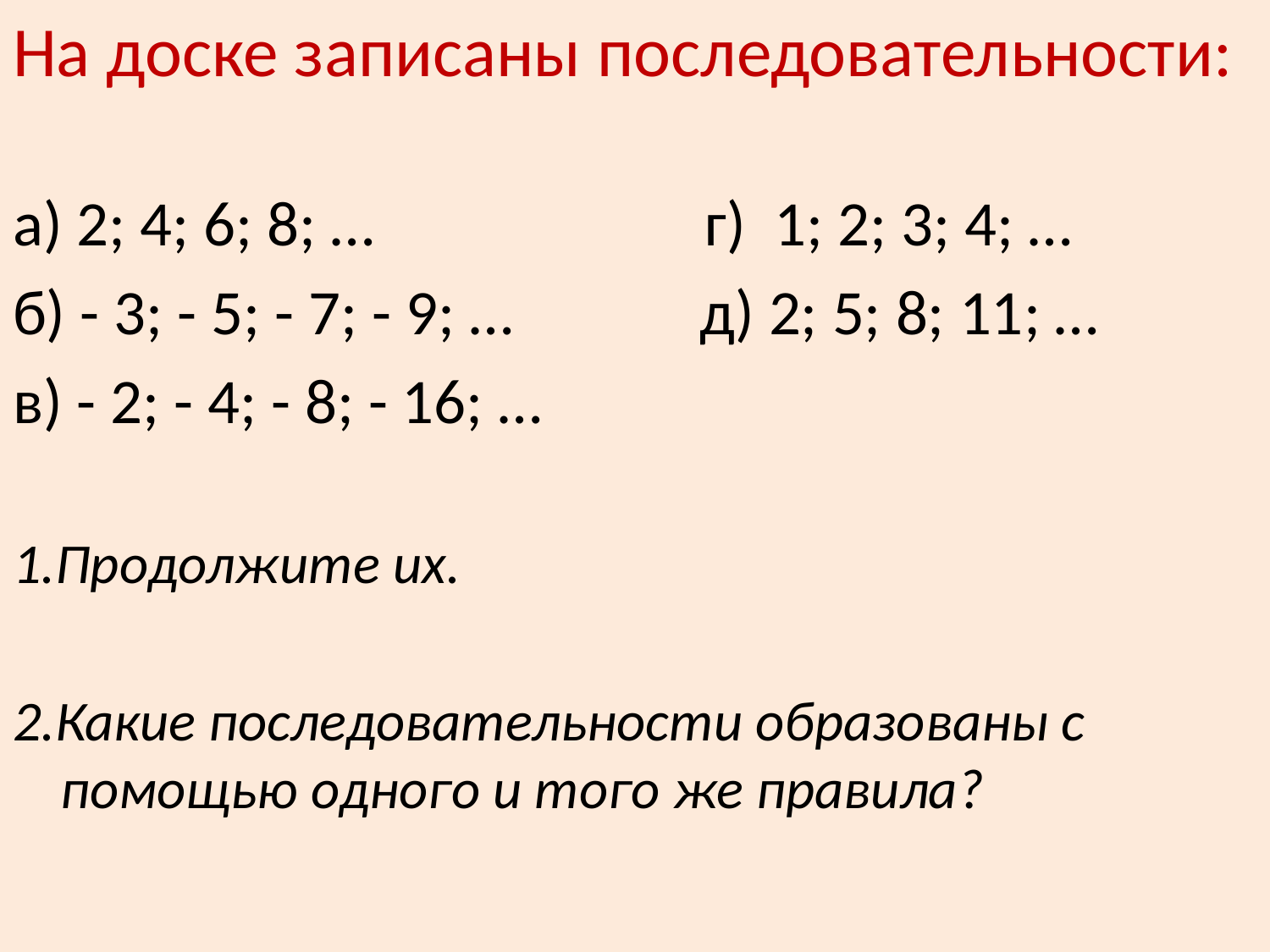

На доске записаны последовательности:

а) 2; 4; 6; 8; …                       г)  1; 2; 3; 4; …
б) - 3; - 5; - 7; - 9; …             д) 2; 5; 8; 11; …
в) - 2; - 4; - 8; - 16; …

1.Продолжите их.

2.Какие последовательности образованы с помощью одного и того же правила?